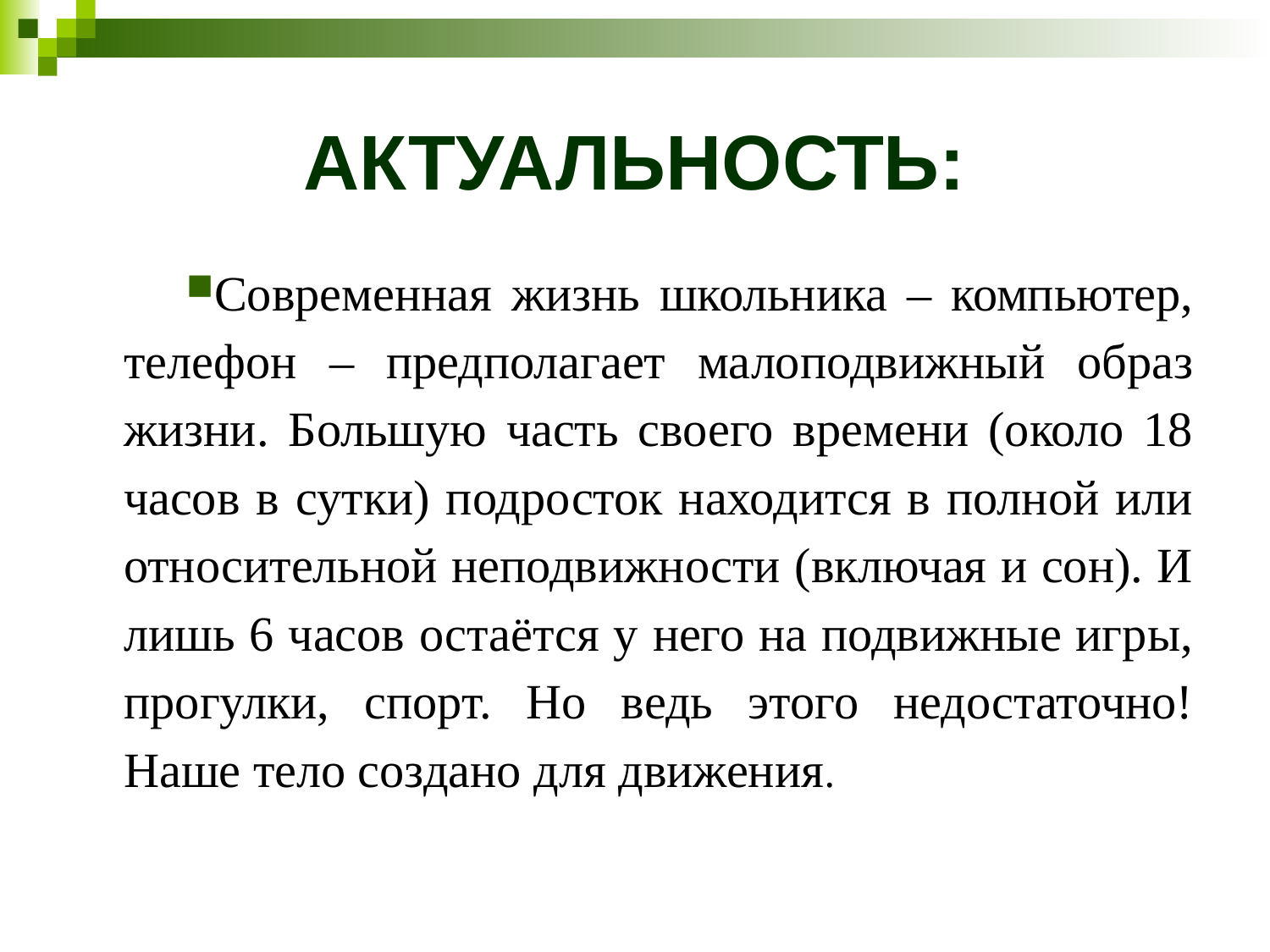

# АКТУАЛЬНОСТЬ:
Современная жизнь школьника – компьютер, телефон – предполагает малоподвижный образ жизни. Большую часть своего времени (около 18 часов в сутки) подросток находится в полной или относительной неподвижности (включая и сон). И лишь 6 часов остаётся у него на подвижные игры, прогулки, спорт. Но ведь этого недостаточно! Наше тело создано для движения.